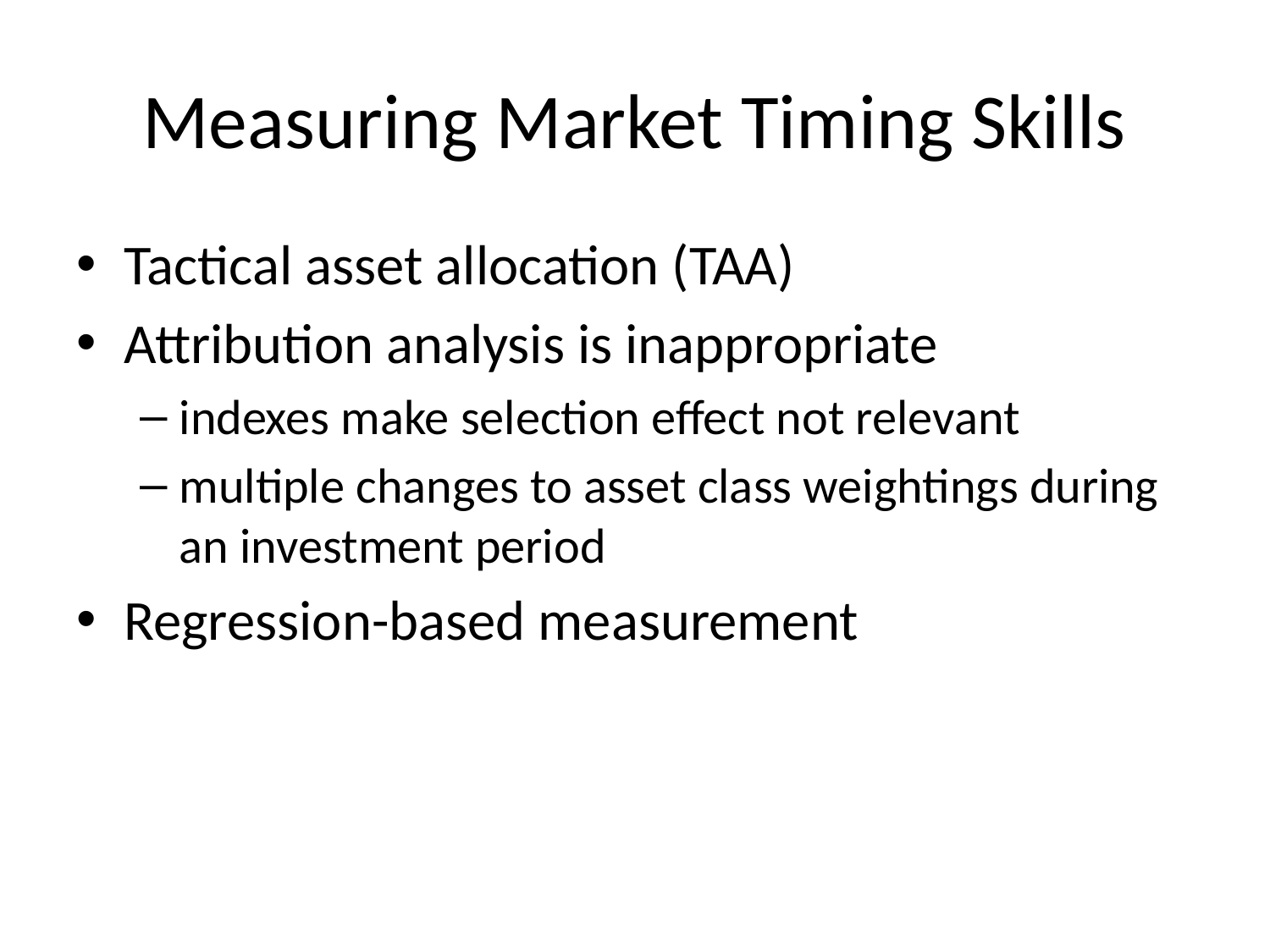

# Measuring Market Timing Skills
Tactical asset allocation (TAA)
Attribution analysis is inappropriate
indexes make selection effect not relevant
multiple changes to asset class weightings during an investment period
Regression-based measurement